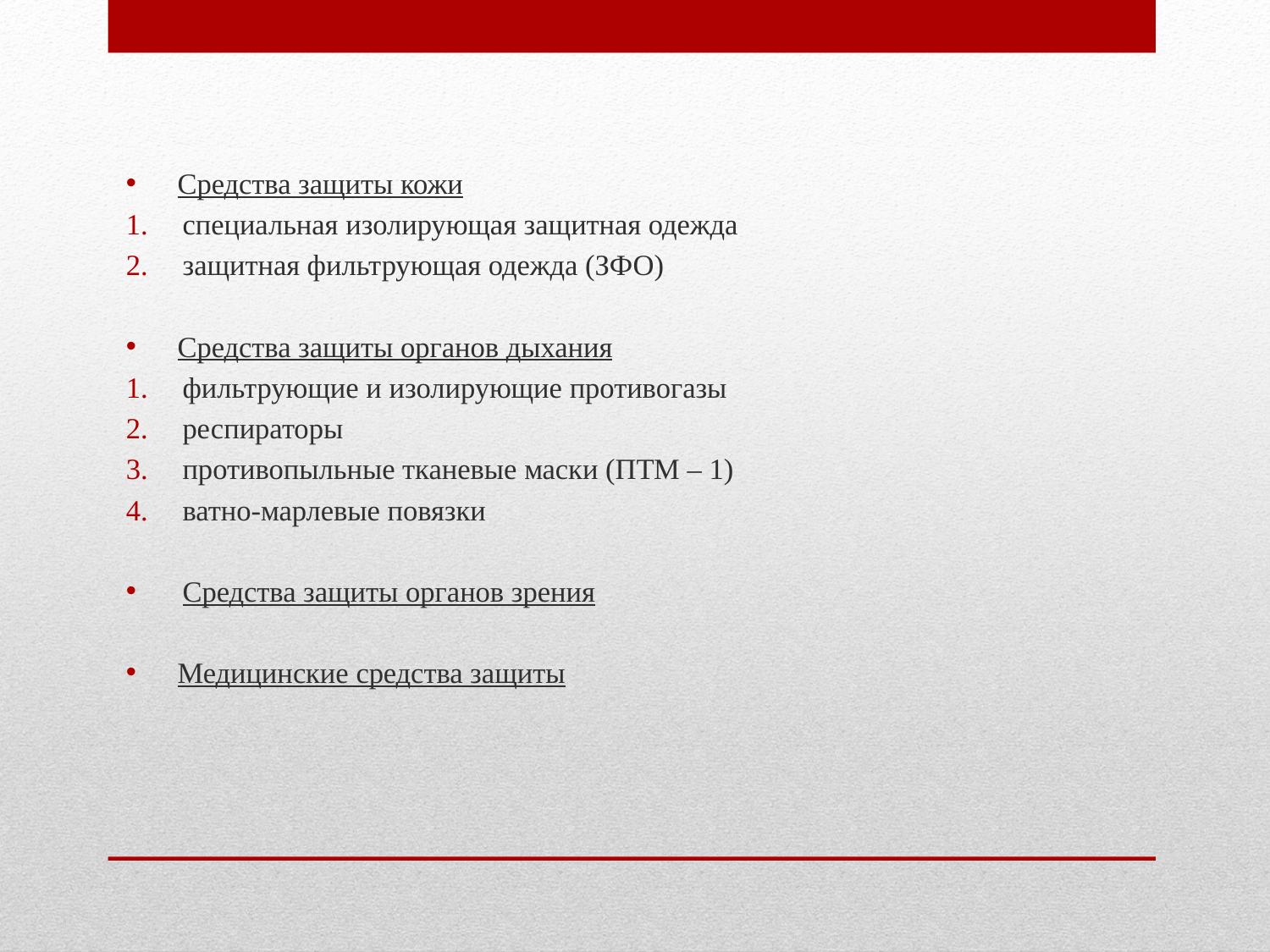

Средства защиты кожи
специальная изолирующая защитная одежда
защитная фильтрующая одежда (ЗФО)

      Средства защиты органов дыхания
фильтрующие и изолирующие противогазы
респираторы
противопыльные тканевые маски (ПТМ – 1)
ватно-марлевые повязки

Средства защиты органов зрения

      Медицинские средства защиты